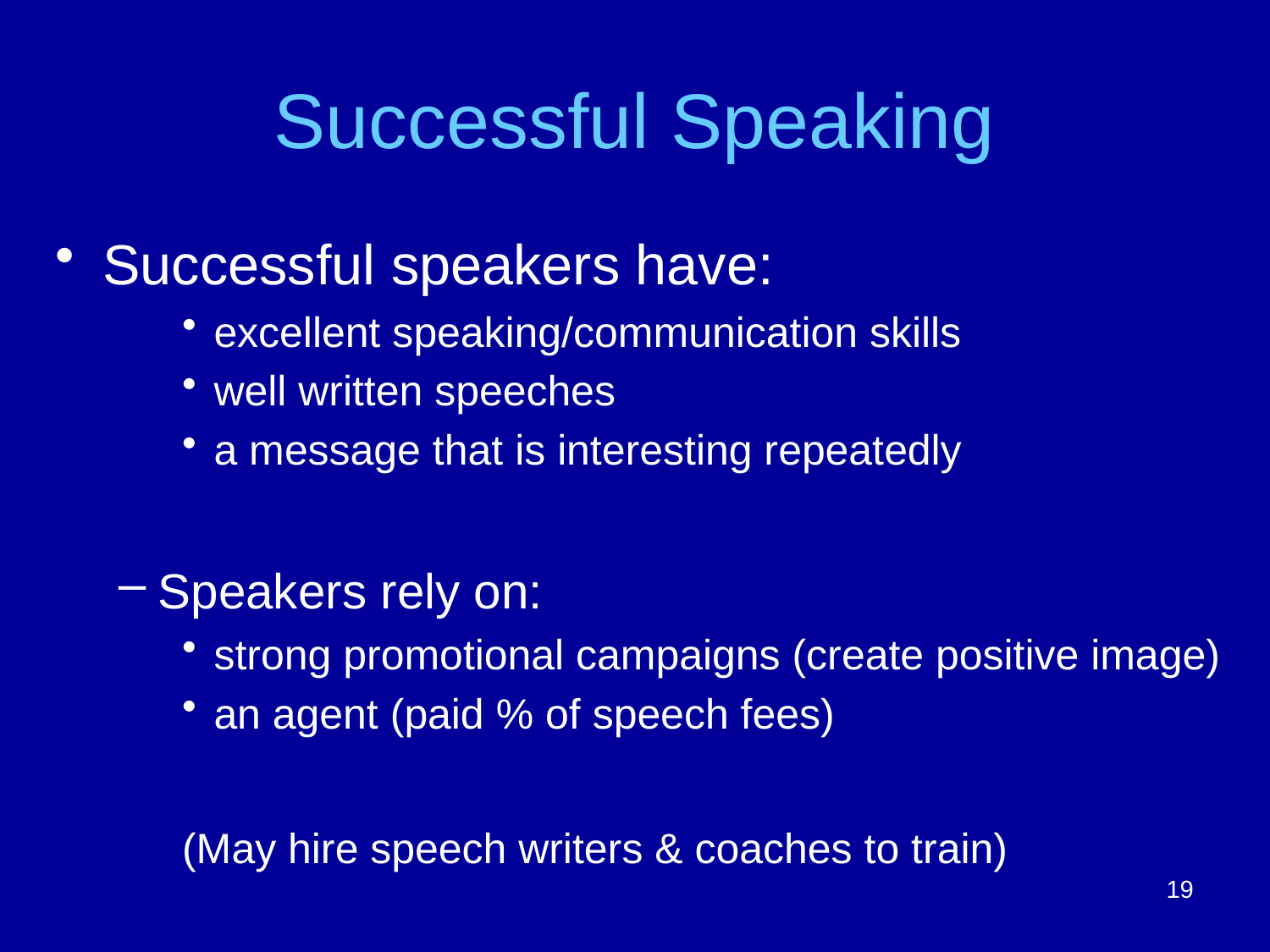

# Successful Speaking
Successful speakers have:
excellent speaking/communication skills
well written speeches
a message that is interesting repeatedly

Speakers rely on:
strong promotional campaigns (create positive image)
an agent (paid % of speech fees)

(May hire speech writers & coaches to train)
19